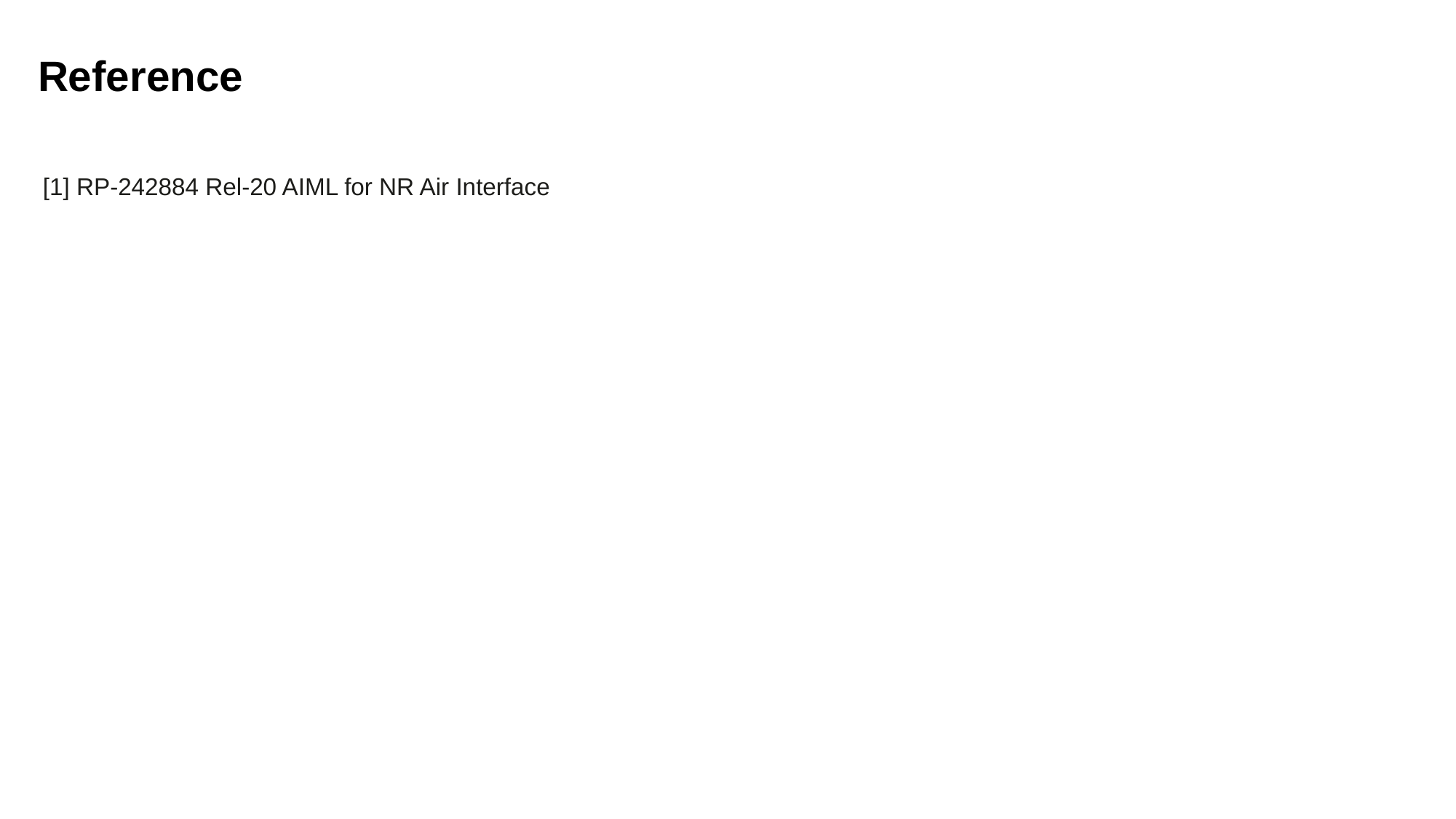

Reference
[1] RP-242884 Rel-20 AIML for NR Air Interface